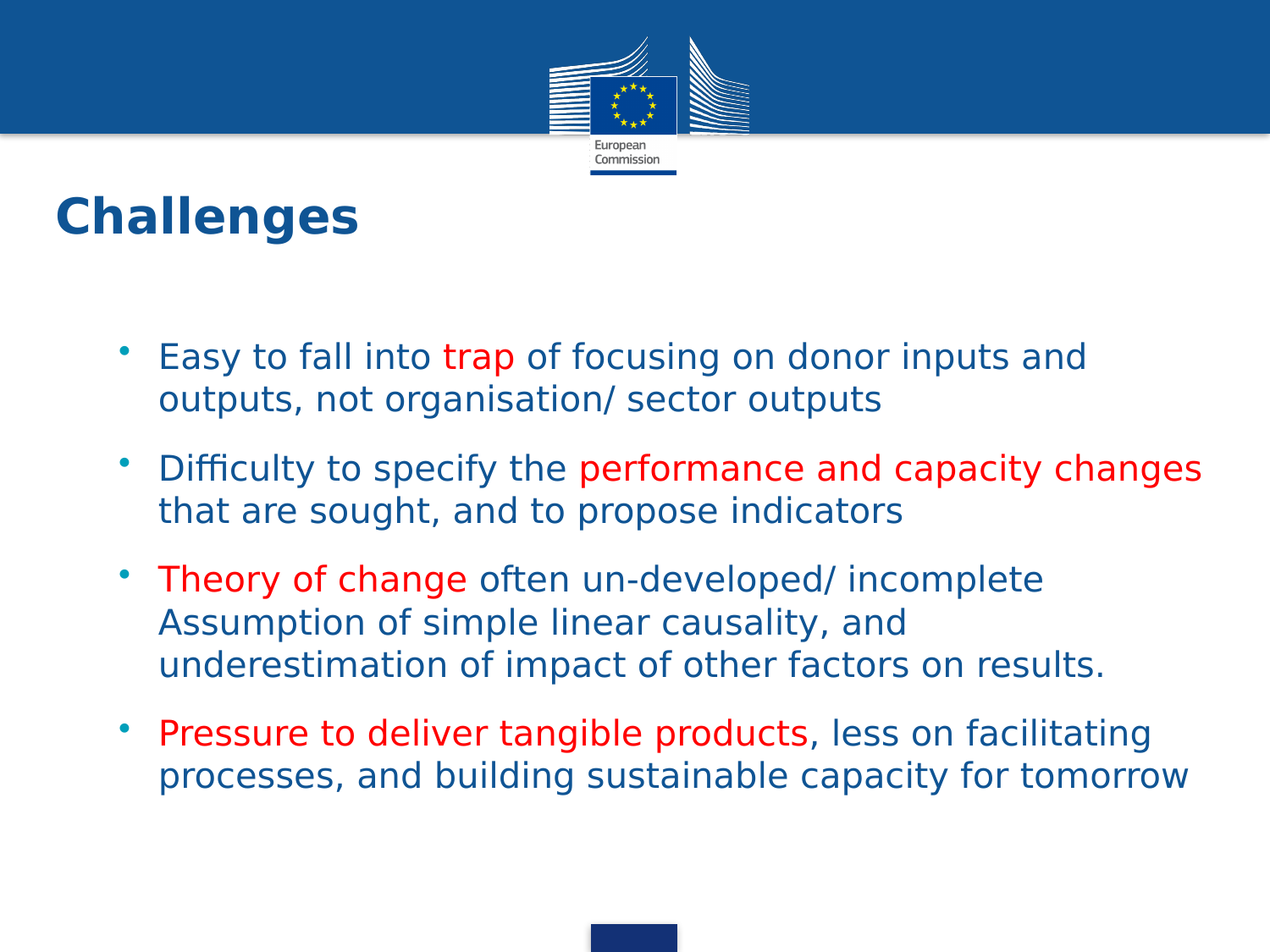

# Challenges
Easy to fall into trap of focusing on donor inputs and outputs, not organisation/ sector outputs

Difficulty to specify the performance and capacity changes that are sought, and to propose indicators

Theory of change often un-developed/ incomplete Assumption of simple linear causality, and underestimation of impact of other factors on results.

Pressure to deliver tangible products, less on facilitating processes, and building sustainable capacity for tomorrow